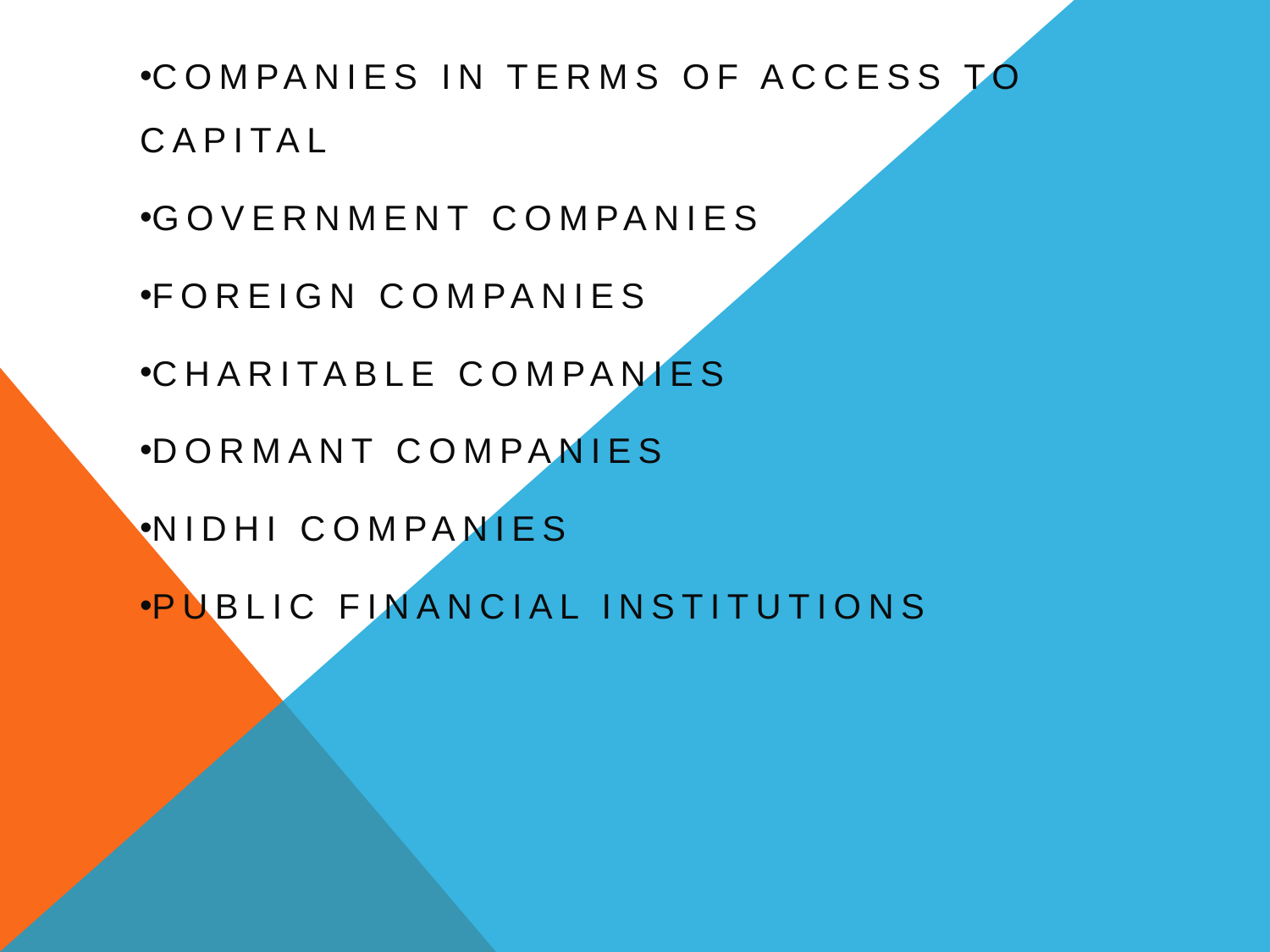

#
Companies in terms of Access to Capital
Government Companies
Foreign Companies
Charitable Companies
Dormant Companies
Nidhi Companies
Public Financial Institutions